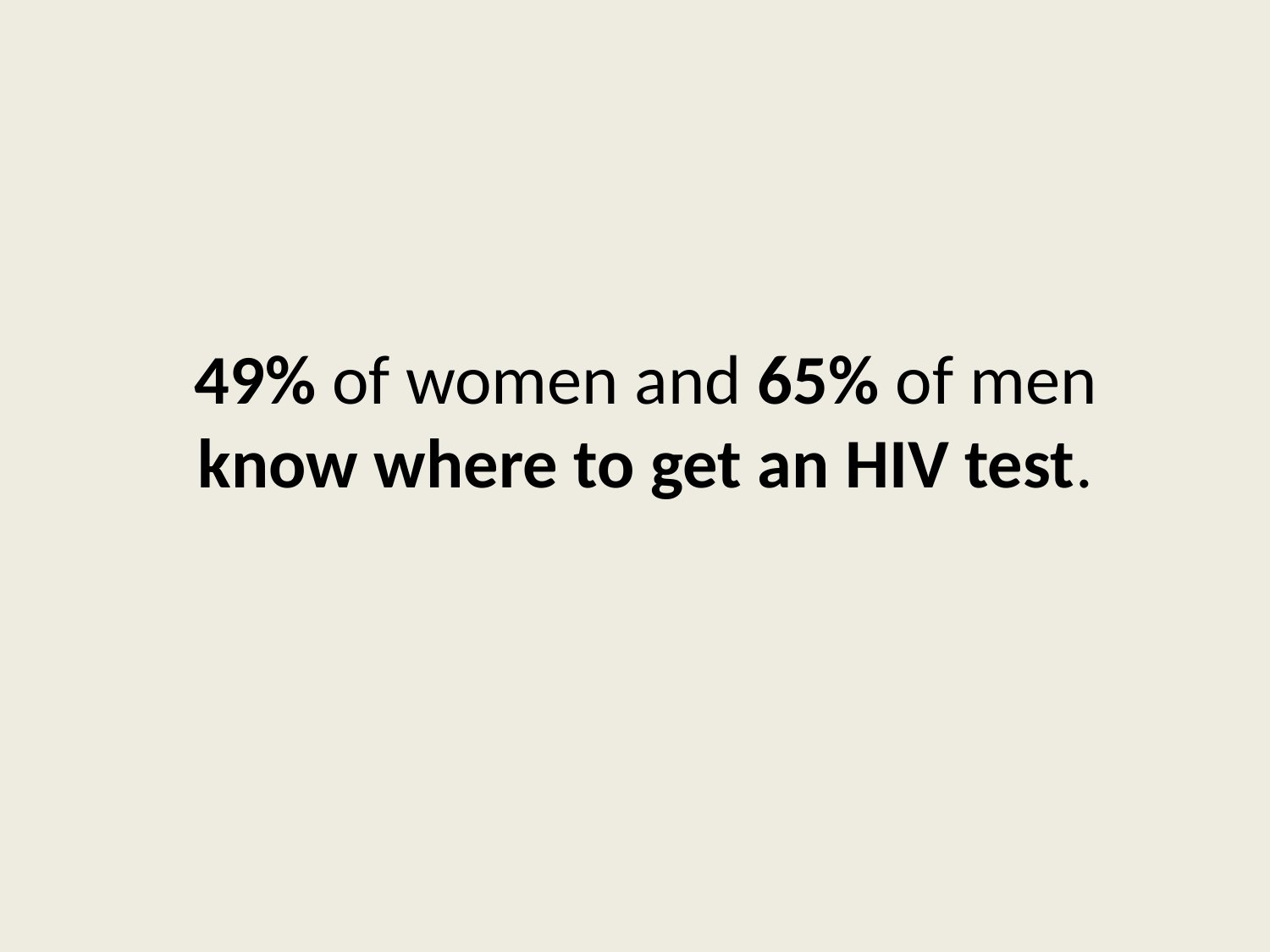

# 49% of women and 65% of men know where to get an HIV test.